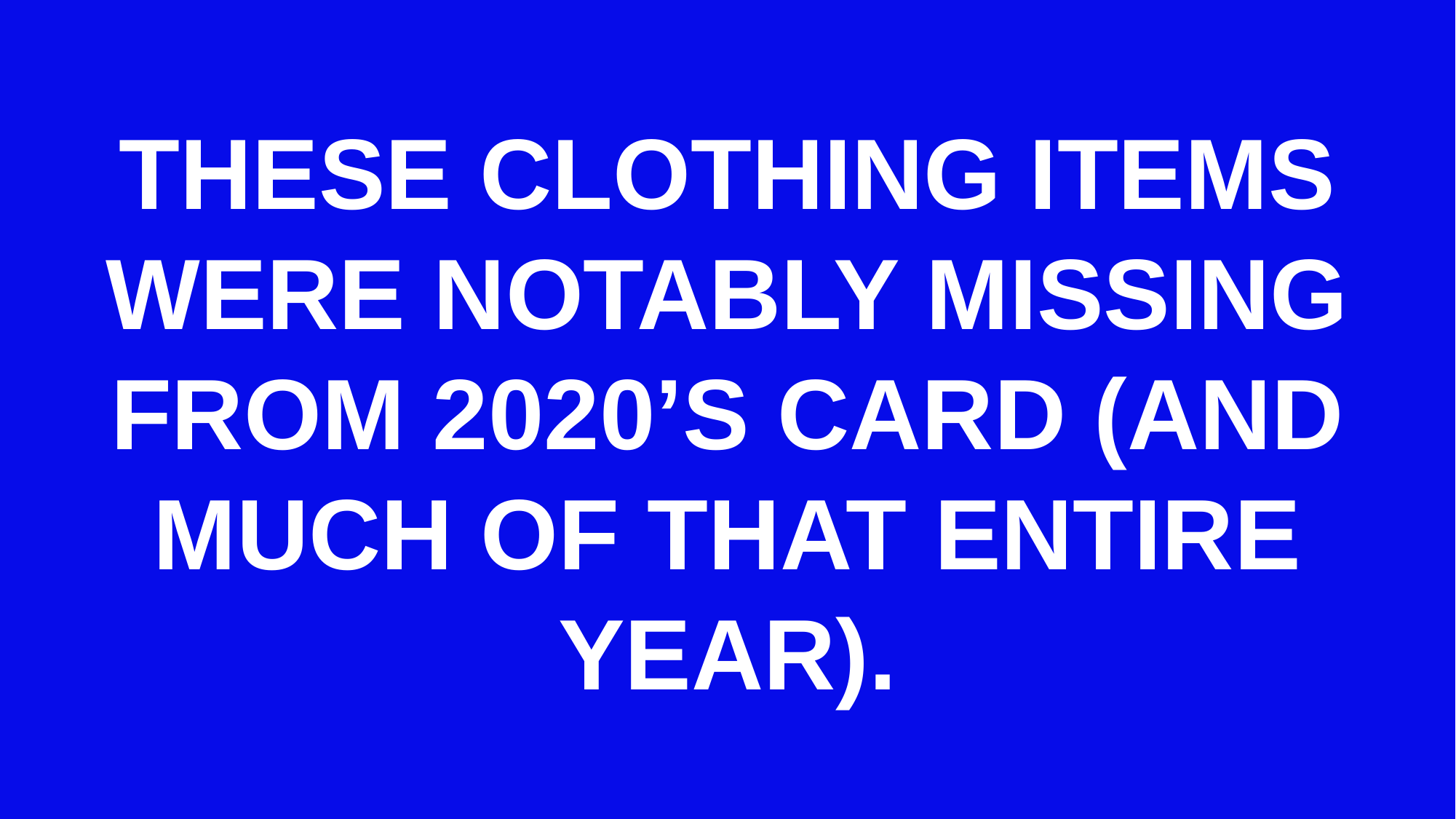

THESE CLOTHING ITEMS WERE NOTABLY MISSING FROM 2020’S CARD (AND MUCH OF THAT ENTIRE YEAR).